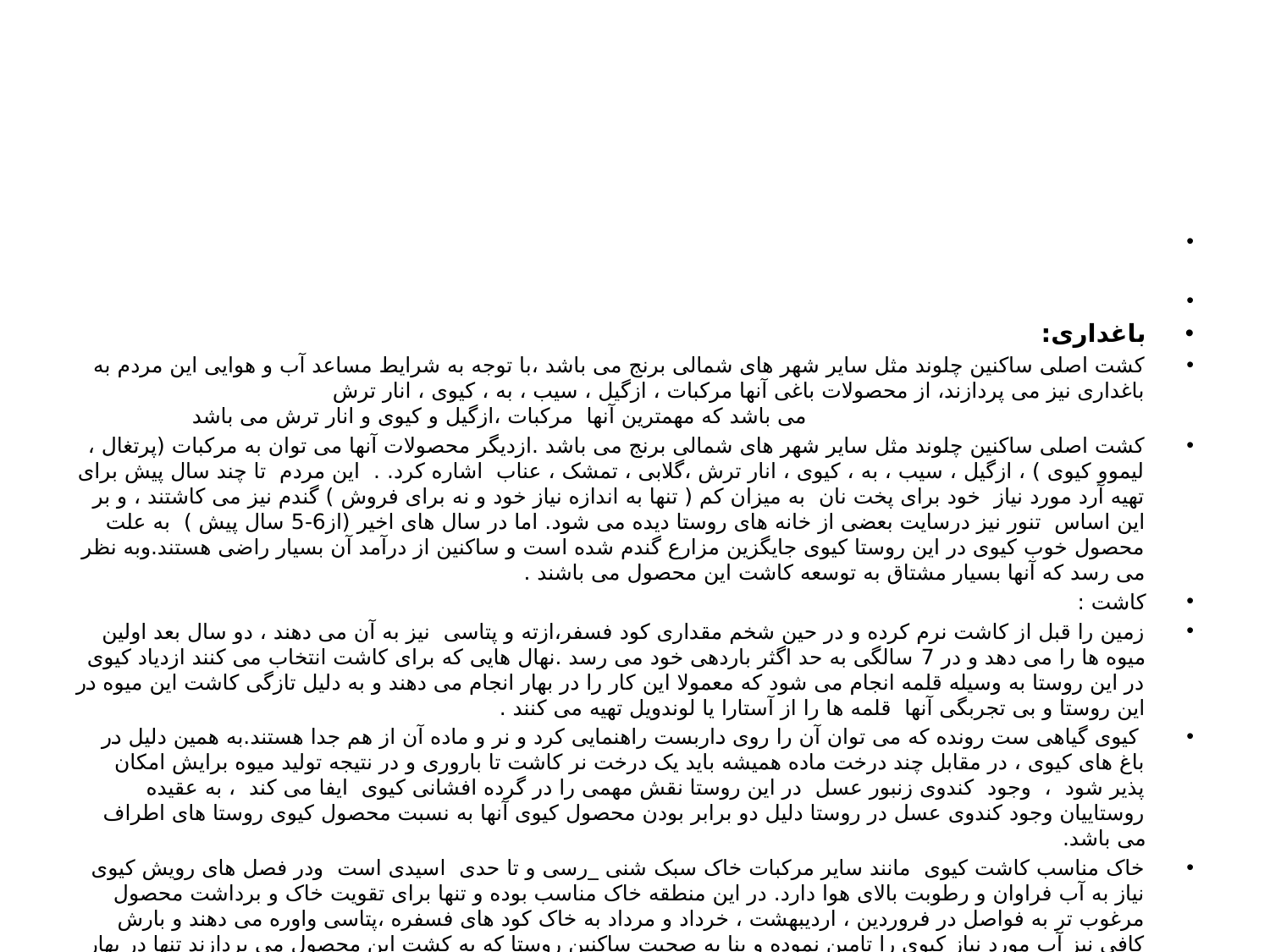

باغداری:
کشت اصلی ساکنین چلوند مثل سایر شهر های شمالی برنج می باشد ،با توجه به شرایط مساعد آب و هوایی این مردم به باغداری نیز می پردازند، از محصولات باغی آنها مرکبات ، ازگیل ، سیب ، به ، کیوی ، انار ترش                                                                                        می باشد که مهمترین آنها  مرکبات ،ازگیل و کیوی و انار ترش می باشد
کشت اصلی ساکنین چلوند مثل سایر شهر های شمالی برنج می باشد .ازدیگر محصولات آنها می توان به مرکبات (پرتغال ، لیموو کیوی ) ، ازگیل ، سیب ، به ، کیوی ، انار ترش ،گلابی ، تمشک ، عناب  اشاره کرد. .  این مردم  تا چند سال پیش برای تهیه آرد مورد نیاز  خود برای پخت نان  به میزان کم ( تنها به اندازه نیاز خود و نه برای فروش ) گندم نیز می کاشتند ، و بر این اساس  تنور نیز درسایت بعضی از خانه های روستا دیده می شود. اما در سال های اخیر (از6-5 سال پیش )  به علت محصول خوب کیوی در این روستا کیوی جایگزین مزارع گندم شده است و ساکنین از درآمد آن بسیار راضی هستند.وبه نظر می رسد که آنها بسیار مشتاق به توسعه کاشت این محصول می باشند .
کاشت :
زمین را قبل از کاشت نرم کرده و در حین شخم مقداری کود فسفر،ازته و پتاسی  نیز به آن می دهند ، دو سال بعد اولین میوه ها را می دهد و در 7 سالگی به حد اگثر باردهی خود می رسد .نهال هایی که برای کاشت انتخاب می کنند ازدیاد کیوی در این روستا به وسیله قلمه انجام می شود که معمولا این کار را در بهار انجام می دهند و به دلیل تازگی کاشت این میوه در این روستا و بی تجربگی آنها  قلمه ها را از آستارا یا لوندویل تهیه می کنند .
 کیوی گیاهی ست رونده که می توان آن را روی داربست راهنمایی کرد و نر و ماده آن از هم جدا هستند.به همین دلیل در باغ های کیوی ، در مقابل چند درخت ماده همیشه باید یک درخت نر کاشت تا باروری و در نتیجه تولید میوه برایش امکان پذیر شود  ،  وجود  کندوی زنبور عسل  در این روستا نقش مهمی را در گرده افشانی کیوی  ایفا می کند  ، به عقیده روستاییان وجود کندوی عسل در روستا دلیل دو برابر بودن محصول کیوی آنها به نسبت محصول کیوی روستا های اطراف می باشد.
خاک مناسب کاشت کیوی  مانند سایر مرکبات خاک سبک شنی _رسی و تا حدی  اسیدی است  ودر فصل های رویش کیوی نیاز به آب فراوان و رطوبت بالای هوا دارد. در این منطقه خاک مناسب بوده و تنها برای تقویت خاک و برداشت محصول مرغوب تر به فواصل در فروردین ، اردیبهشت ، خرداد و مرداد به خاک کود های فسفره ،پتاسی واوره می دهند و بارش کافی نیز آب مورد نیاز کیوی را تامین نموده و بنا به صحبت ساکنین روستا که به کشت این محصول می پردازند تنها در بهار و تابستان در صورت کمبود باران به آبیاری آن می پردازند.هرس کردن نیز از دیگر کارهایی است که برای محصول کیوی خود انجام می دهند که یکبار در تابستان و یکبار در تابستان انجام می گیرد.هرس زمستانه برای آن انجام می گیرد که شاخه های بارور بیش از حد نیاز هرس و حذف گردند تا تعداد آنها به حدی باشد که درخت بتواند محصول خوبی بدهد ، چون محصول خیلی زیاد به علت تداخل شاخه ها در هم سبب افت کیفیت میوه ها در حین رشد می گردد هرس زمتانی معمولا در اواخر دی انجام می گیرد . هرس تابستانه برای حذف شاخه های اضافی است که از رسیدن نور جلوگیری می کنند.این هرس در چندین مرحله انجام می گیرد،اریبهشت و تیر ماه .